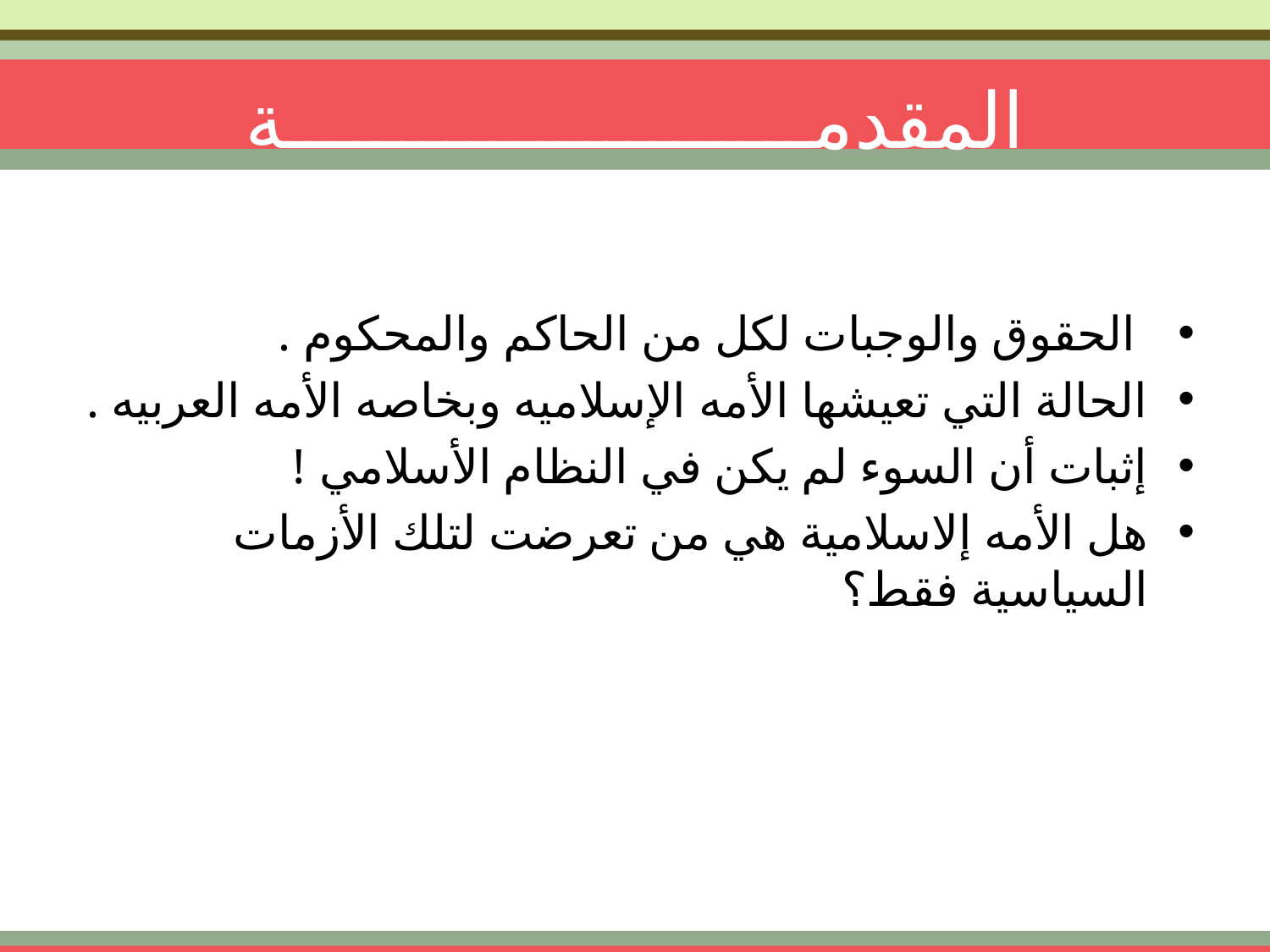

# المقدمـــــــــــــــــــــــة

 الحقوق والوجبات لكل من الحاكم والمحكوم .
الحالة التي تعيشها الأمه الإسلاميه وبخاصه الأمه العربيه .
إثبات أن السوء لم يكن في النظام الأسلامي !
هل الأمه إلاسلامية هي من تعرضت لتلك الأزمات السياسية فقط؟